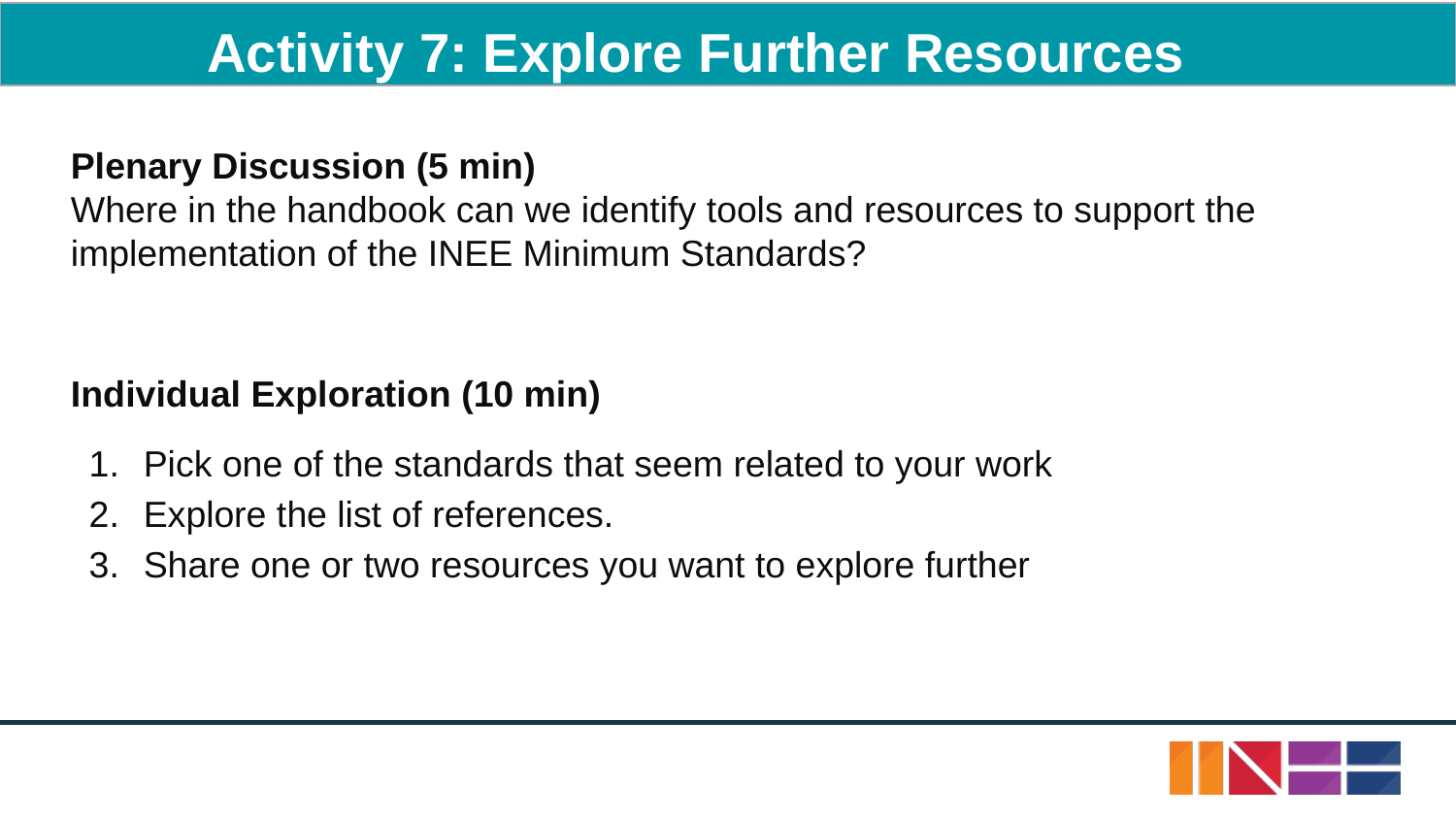

Activity 7: Explore Further Resources
Plenary Discussion (5 min)
Where in the handbook can we identify tools and resources to support the implementation of the INEE Minimum Standards?

Individual Exploration (10 min)
Pick one of the standards that seem related to your work
Explore the list of references.
Share one or two resources you want to explore further